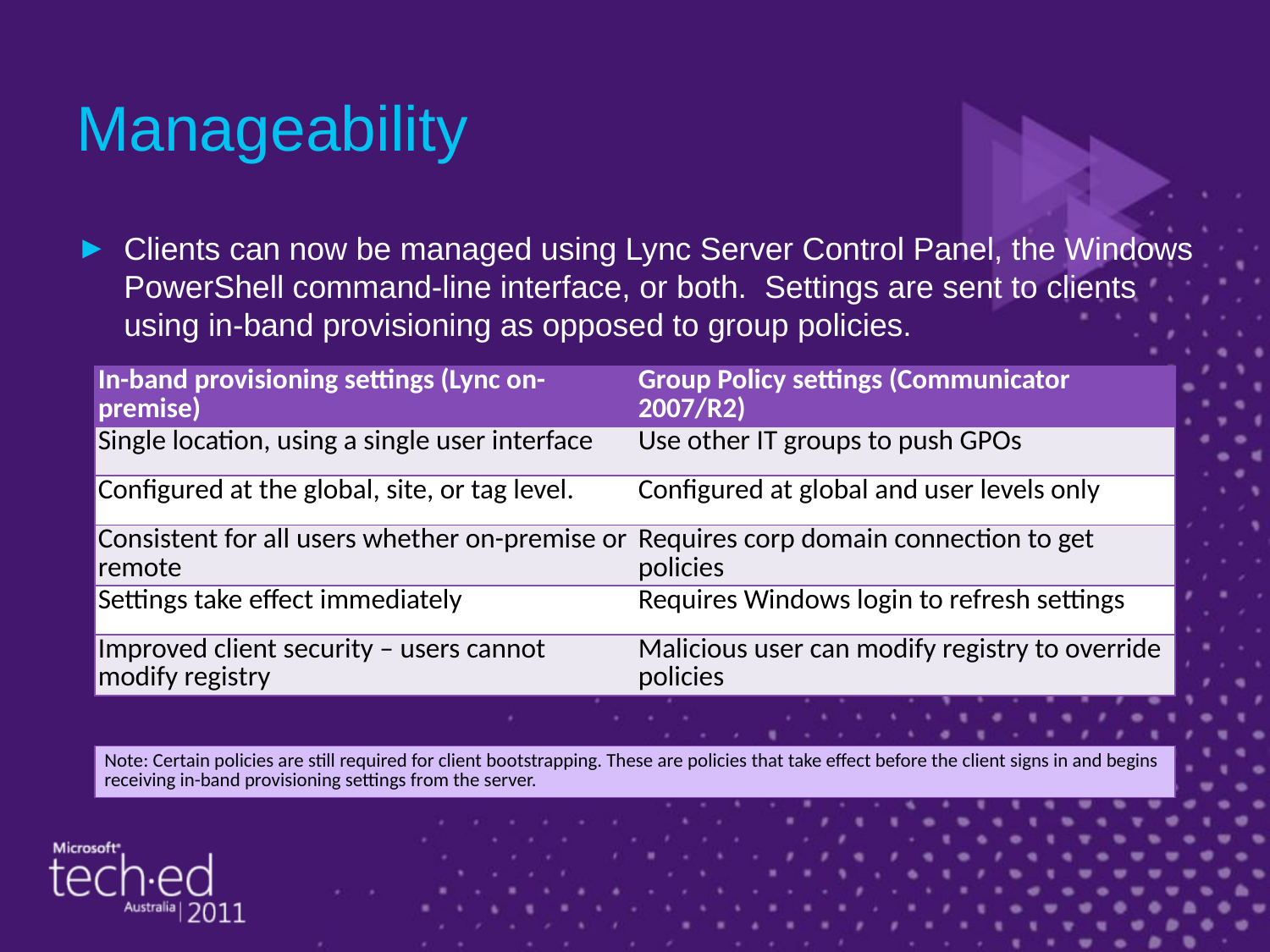

# Manageability
Clients can now be managed using Lync Server Control Panel, the Windows PowerShell command-line interface, or both.  Settings are sent to clients using in-band provisioning as opposed to group policies.
| In-band provisioning settings (Lync on-premise) | Group Policy settings (Communicator 2007/R2) |
| --- | --- |
| Single location, using a single user interface | Use other IT groups to push GPOs |
| Configured at the global, site, or tag level. | Configured at global and user levels only |
| Consistent for all users whether on-premise or remote | Requires corp domain connection to get policies |
| Settings take effect immediately | Requires Windows login to refresh settings |
| Improved client security – users cannot modify registry | Malicious user can modify registry to override policies |
| Note: Certain policies are still required for client bootstrapping. These are policies that take effect before the client signs in and begins receiving in-band provisioning settings from the server. |
| --- |